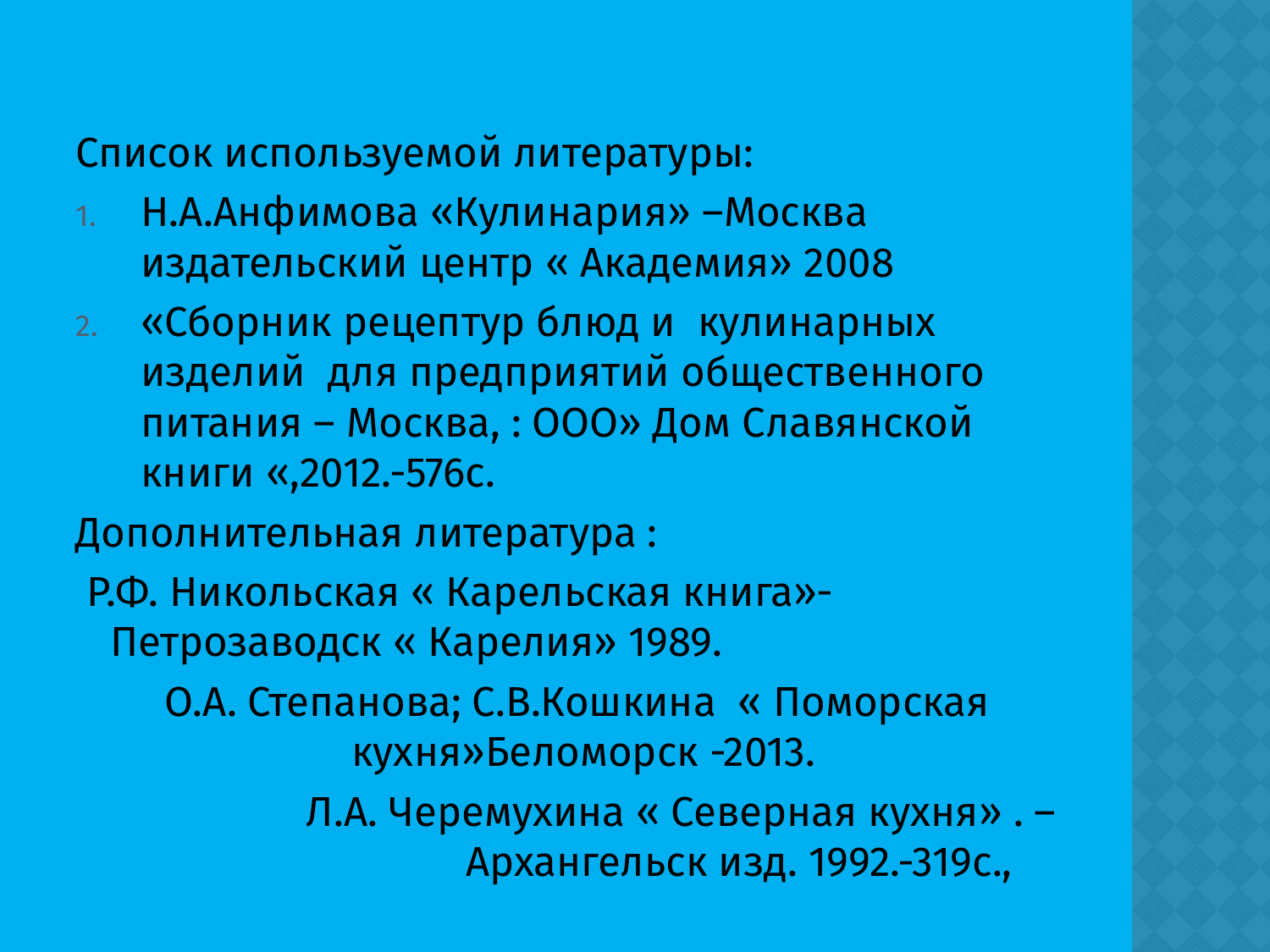

Список используемой литературы:
Н.А.Анфимова «Кулинария» –Москва издательский центр « Академия» 2008
«Сборник рецептур блюд и  кулинарных изделий  для предприятий общественного питания – Москва, : ООО» Дом Славянской книги «,2012.-576с.
Дополнительная литература :
 Р.Ф. Никольская « Карельская книга»-Петрозаводск « Карелия» 1989.
  О.А. Степанова; С.В.Кошкина  « Поморская кухня»Беломорск -2013.
Л.А. Черемухина « Северная кухня» . – Архангельск изд. 1992.-319с.,